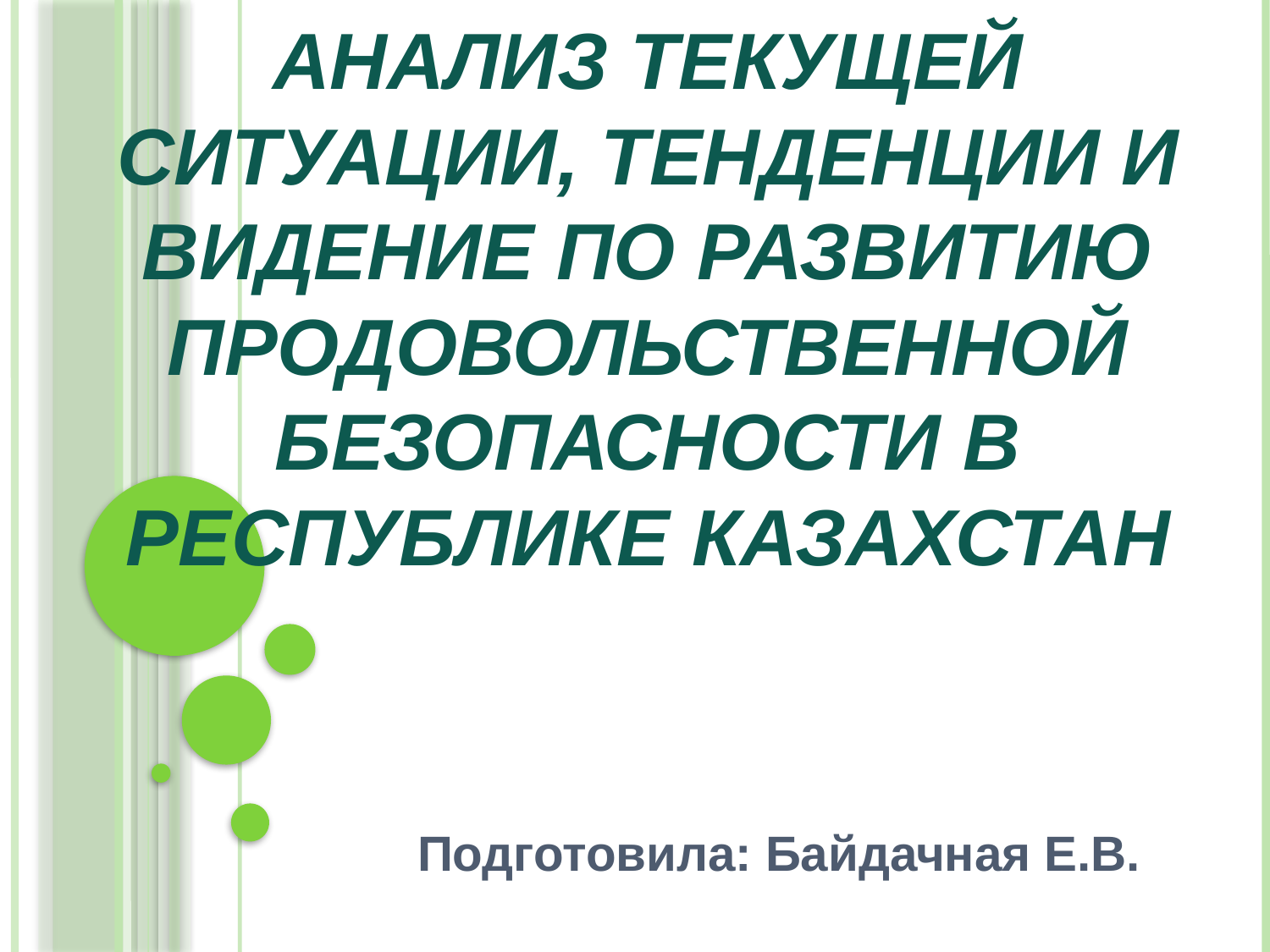

# Анализ текущей ситуации, тенденции и видение по развитию продовольственной безопасности в Республике Казахстан
Подготовила: Байдачная Е.В.